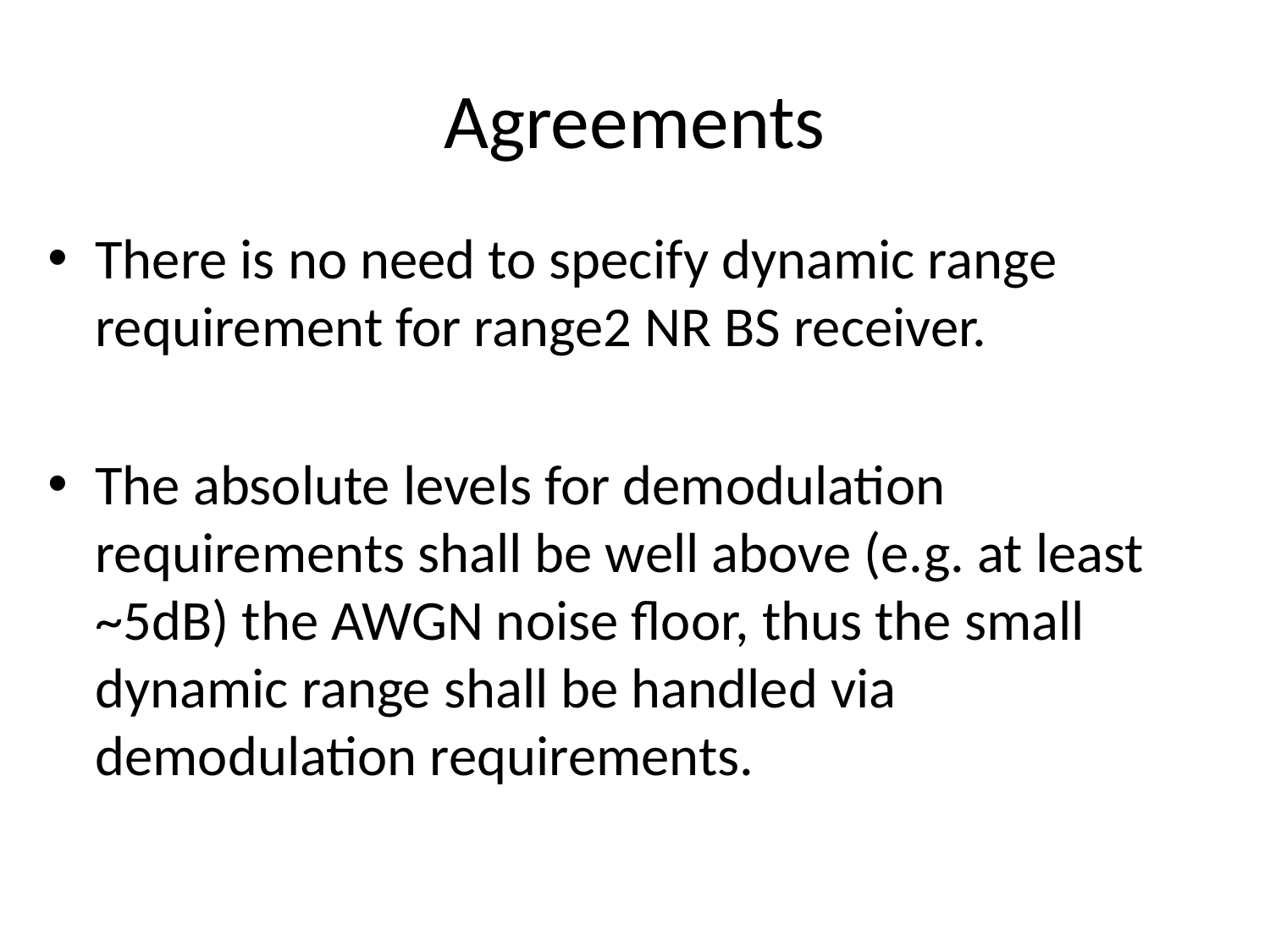

# Agreements
There is no need to specify dynamic range requirement for range2 NR BS receiver.

The absolute levels for demodulation requirements shall be well above (e.g. at least ~5dB) the AWGN noise floor, thus the small dynamic range shall be handled via demodulation requirements.